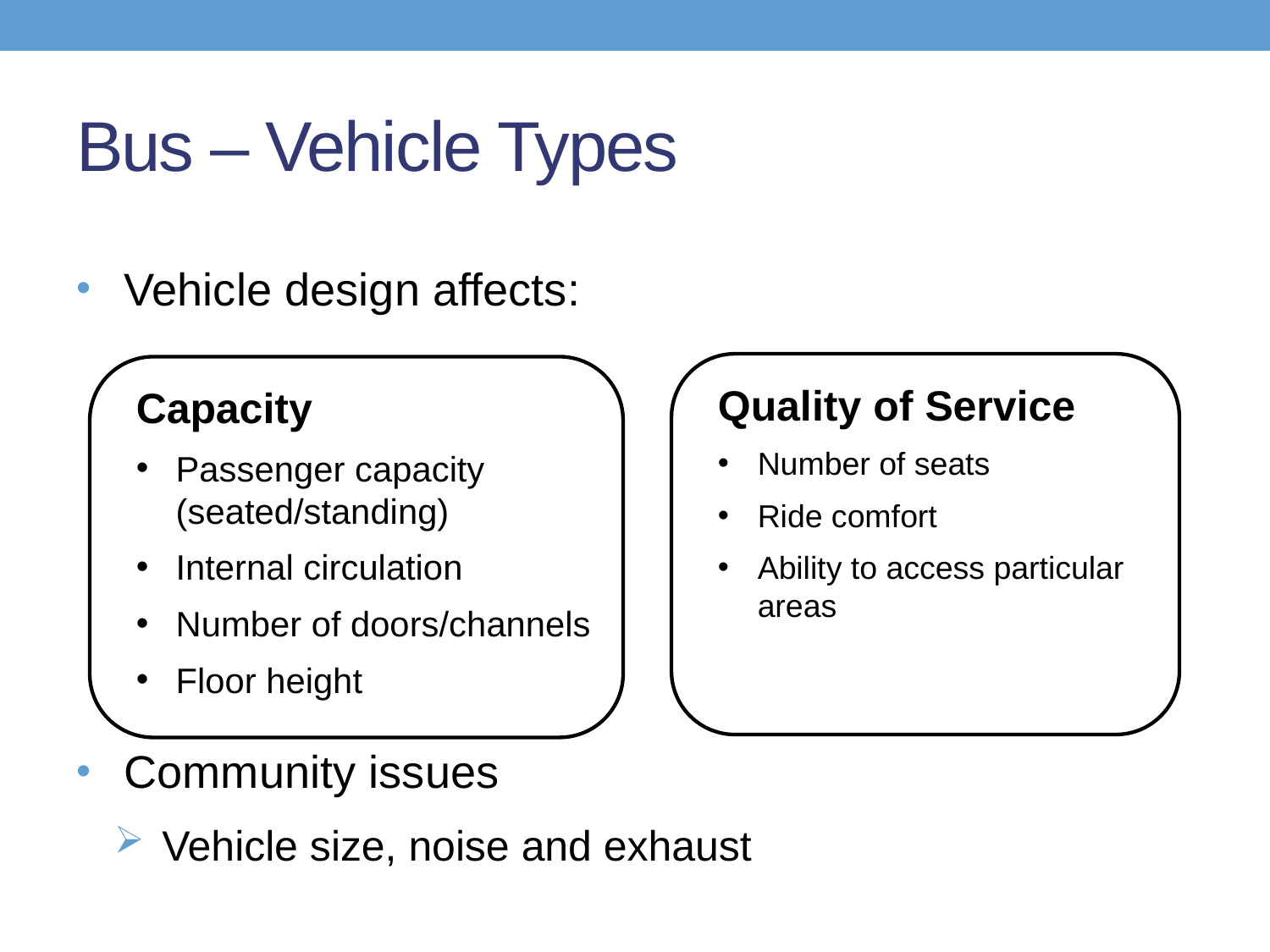

# Bus – Vehicle Types
Vehicle design affects:

Community issues
Vehicle size, noise and exhaust
Quality of Service
Number of seats
Ride comfort
Ability to access particular areas
Capacity
Passenger capacity (seated/standing)
Internal circulation
Number of doors/channels
Floor height